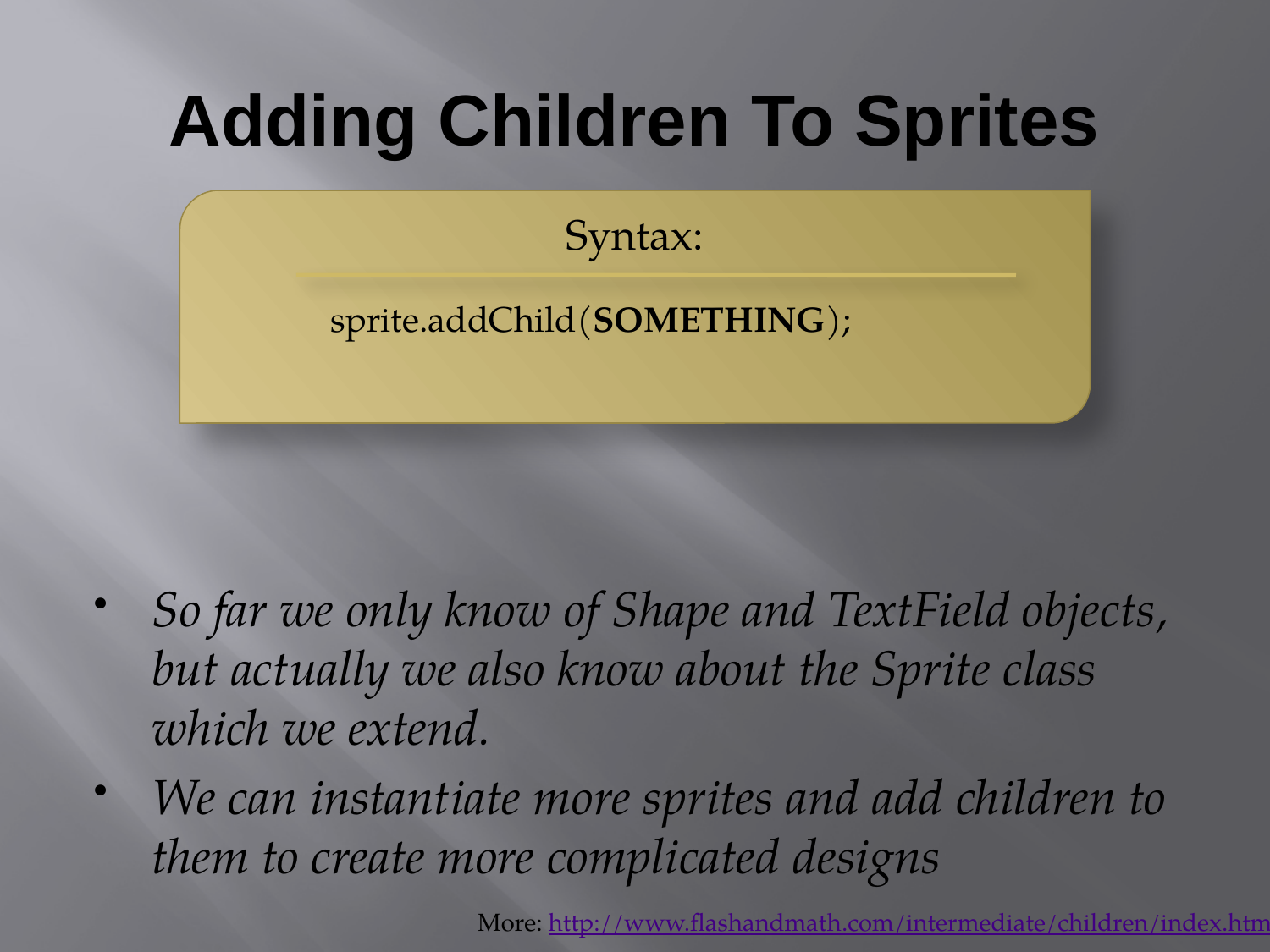

# Adding Children To Sprites
Syntax:

	sprite.addChild(SOMETHING);
So far we only know of Shape and TextField objects, but actually we also know about the Sprite class which we extend.
We can instantiate more sprites and add children to them to create more complicated designs
More: http://www.flashandmath.com/intermediate/children/index.html